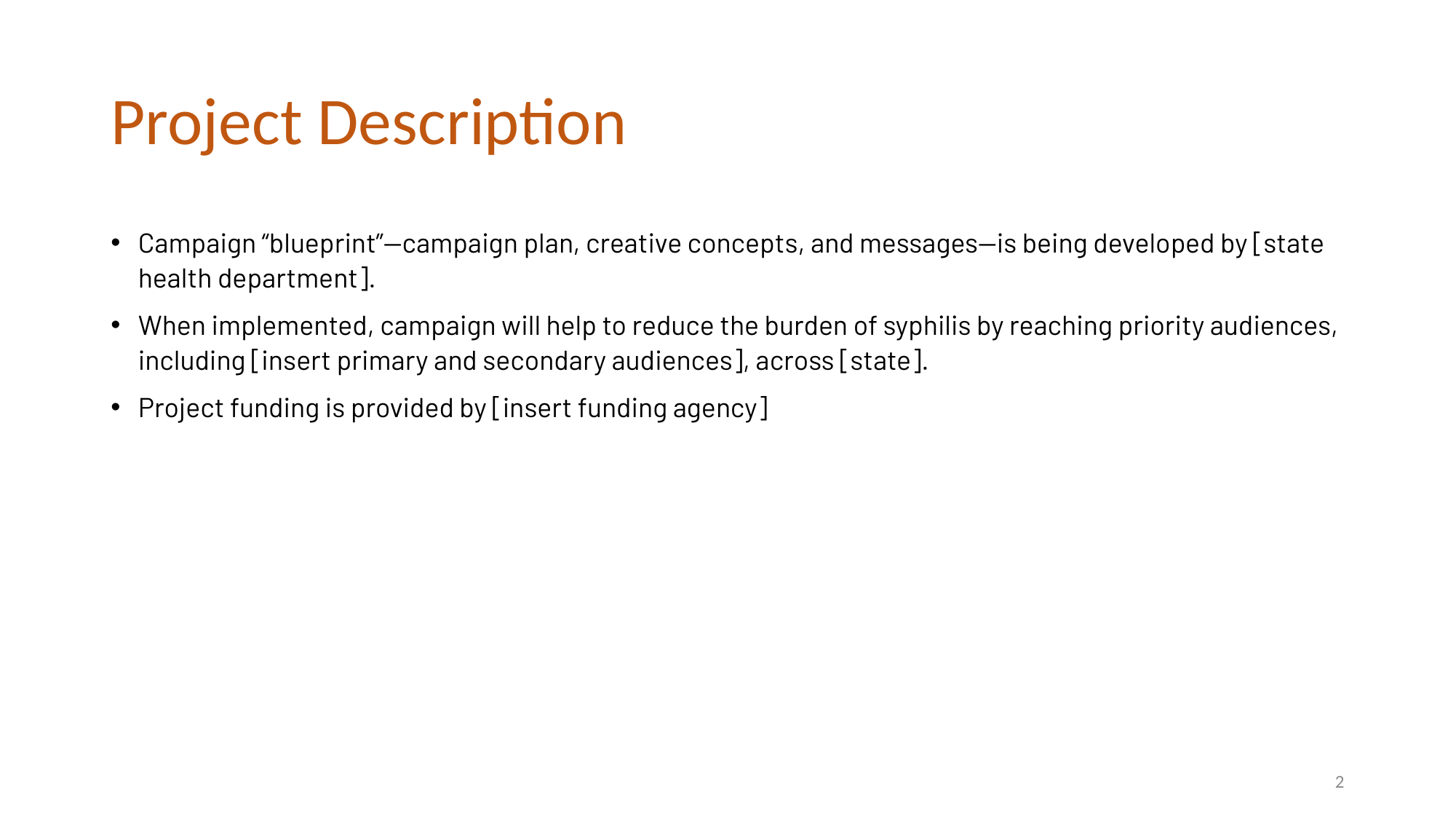

# Project Description
Campaign “blueprint”—campaign plan, creative concepts, and messages—is being developed by [state health department].
When implemented, campaign will help to reduce the burden of syphilis by reaching priority audiences, including [insert primary and secondary audiences], across [state].
Project funding is provided by [insert funding agency]

2